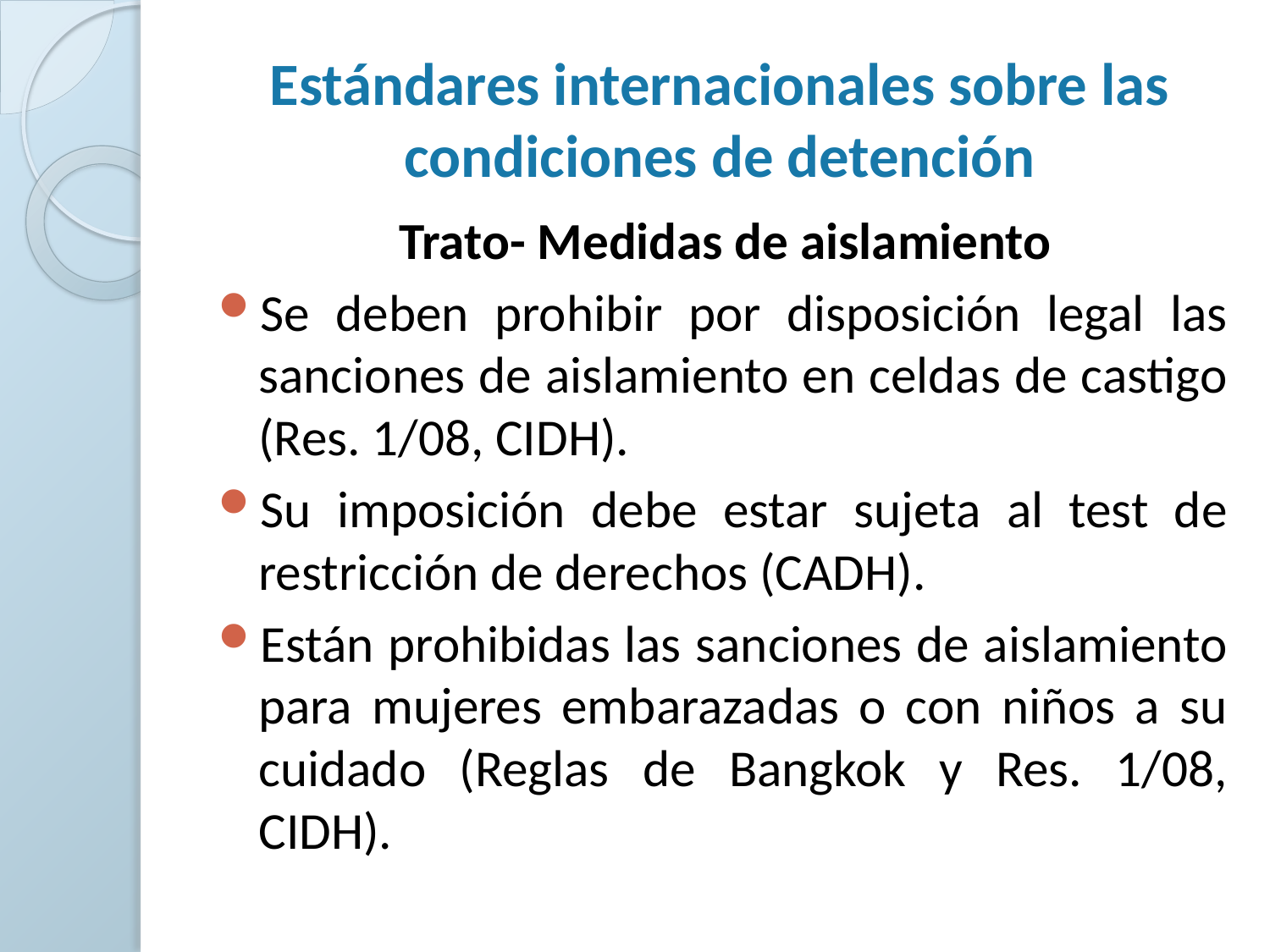

# Estándares internacionales sobre las condiciones de detención
Trato- Medidas de aislamiento
Se deben prohibir por disposición legal las sanciones de aislamiento en celdas de castigo (Res. 1/08, CIDH).
Su imposición debe estar sujeta al test de restricción de derechos (CADH).
Están prohibidas las sanciones de aislamiento para mujeres embarazadas o con niños a su cuidado (Reglas de Bangkok y Res. 1/08, CIDH).